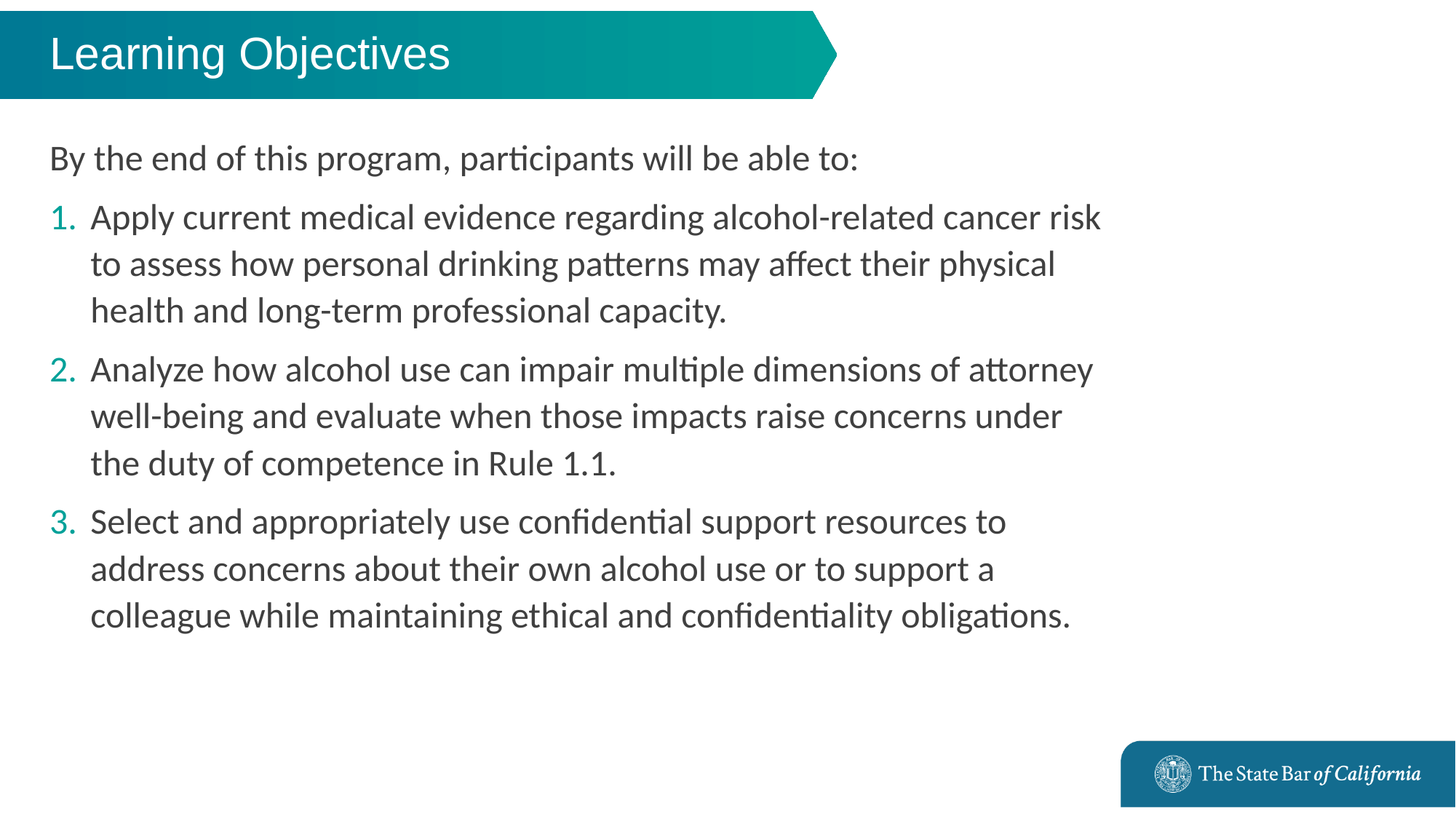

# Learning Objectives
By the end of this program, participants will be able to:
Apply current medical evidence regarding alcohol-related cancer risk to assess how personal drinking patterns may affect their physical health and long-term professional capacity.
Analyze how alcohol use can impair multiple dimensions of attorney well-being and evaluate when those impacts raise concerns under the duty of competence in Rule 1.1.
Select and appropriately use confidential support resources to address concerns about their own alcohol use or to support a colleague while maintaining ethical and confidentiality obligations.